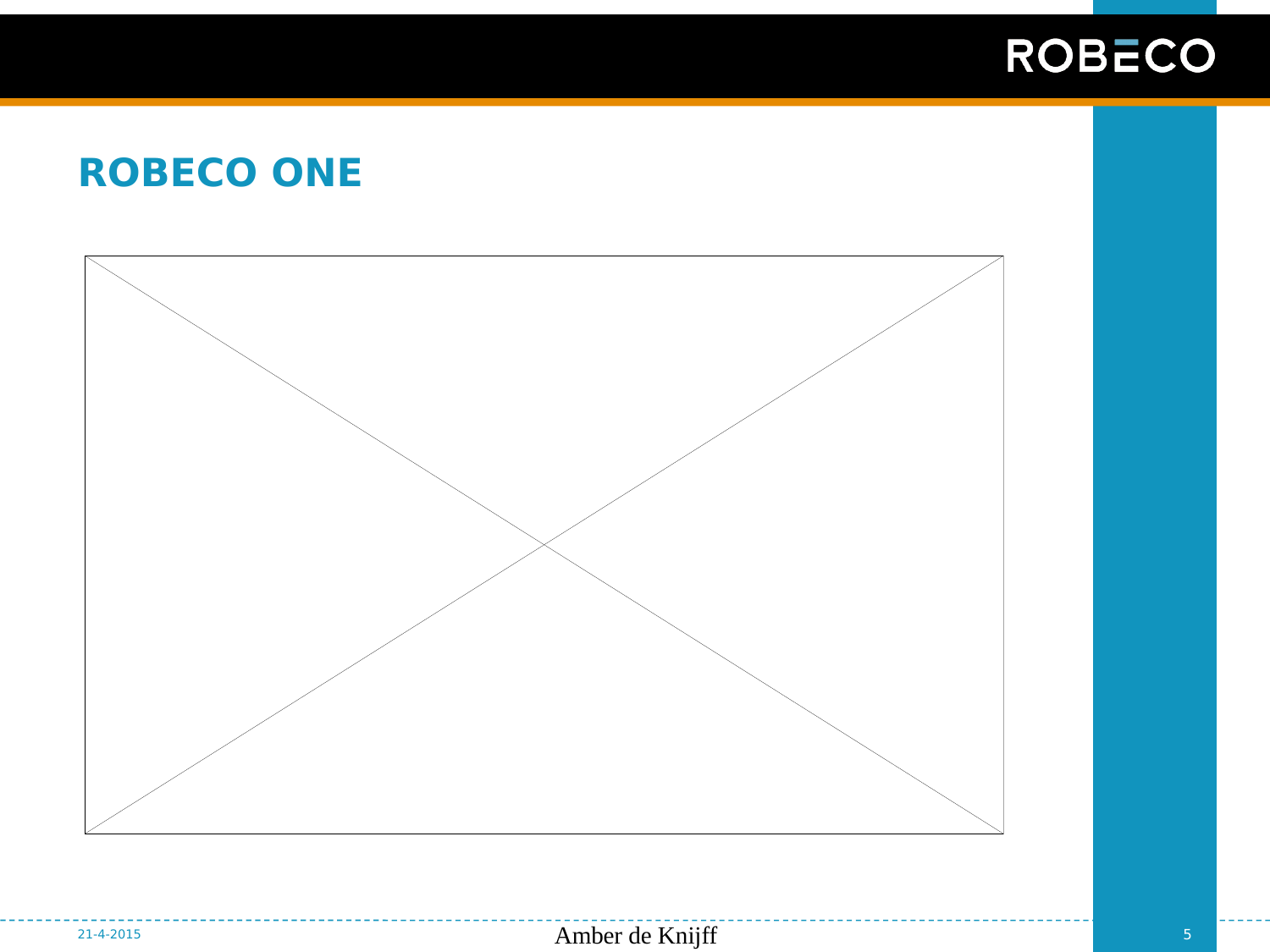

# ROBECO ONE
21-4-2015
Amber de Knijff
5